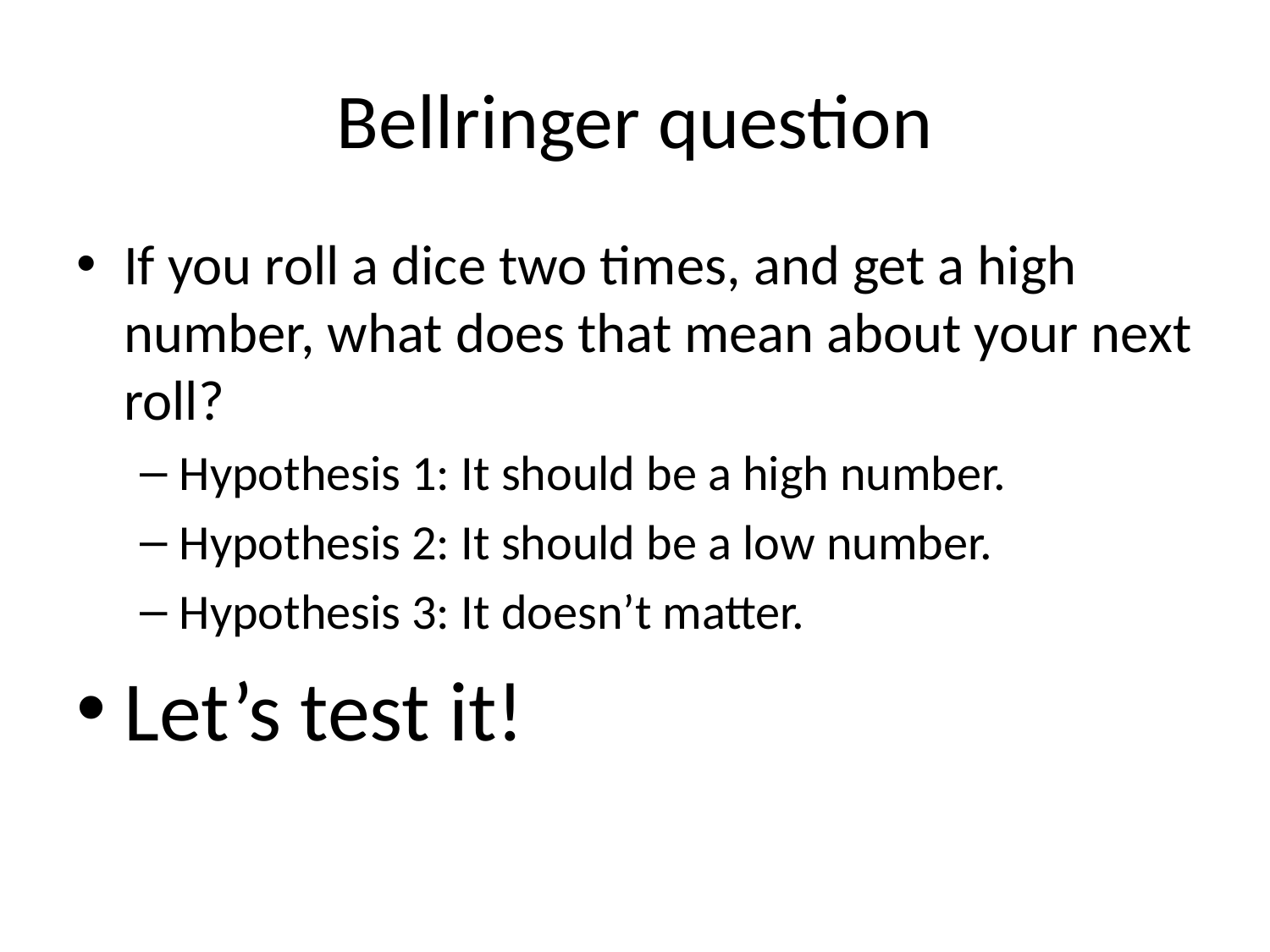

# Bellringer question
If you roll a dice two times, and get a high number, what does that mean about your next roll?
Hypothesis 1: It should be a high number.
Hypothesis 2: It should be a low number.
Hypothesis 3: It doesn’t matter.
Let’s test it!